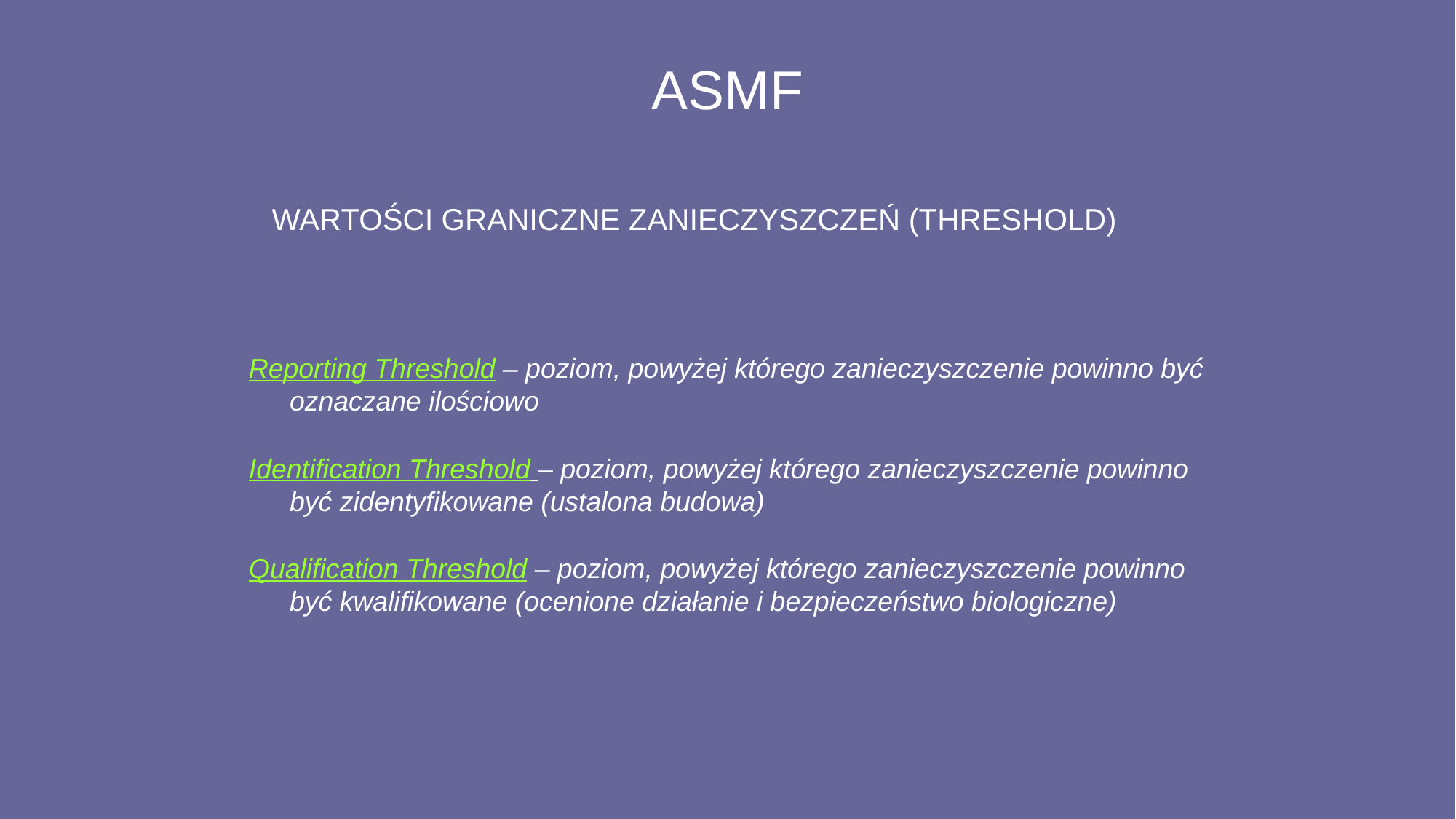

# ASMF
WARTOŚCI GRANICZNE ZANIECZYSZCZEŃ (THRESHOLD)
Reporting Threshold – poziom, powyżej którego zanieczyszczenie powinno być oznaczane ilościowo
Identification Threshold – poziom, powyżej którego zanieczyszczenie powinno być zidentyfikowane (ustalona budowa)
Qualification Threshold – poziom, powyżej którego zanieczyszczenie powinno być kwalifikowane (ocenione działanie i bezpieczeństwo biologiczne)